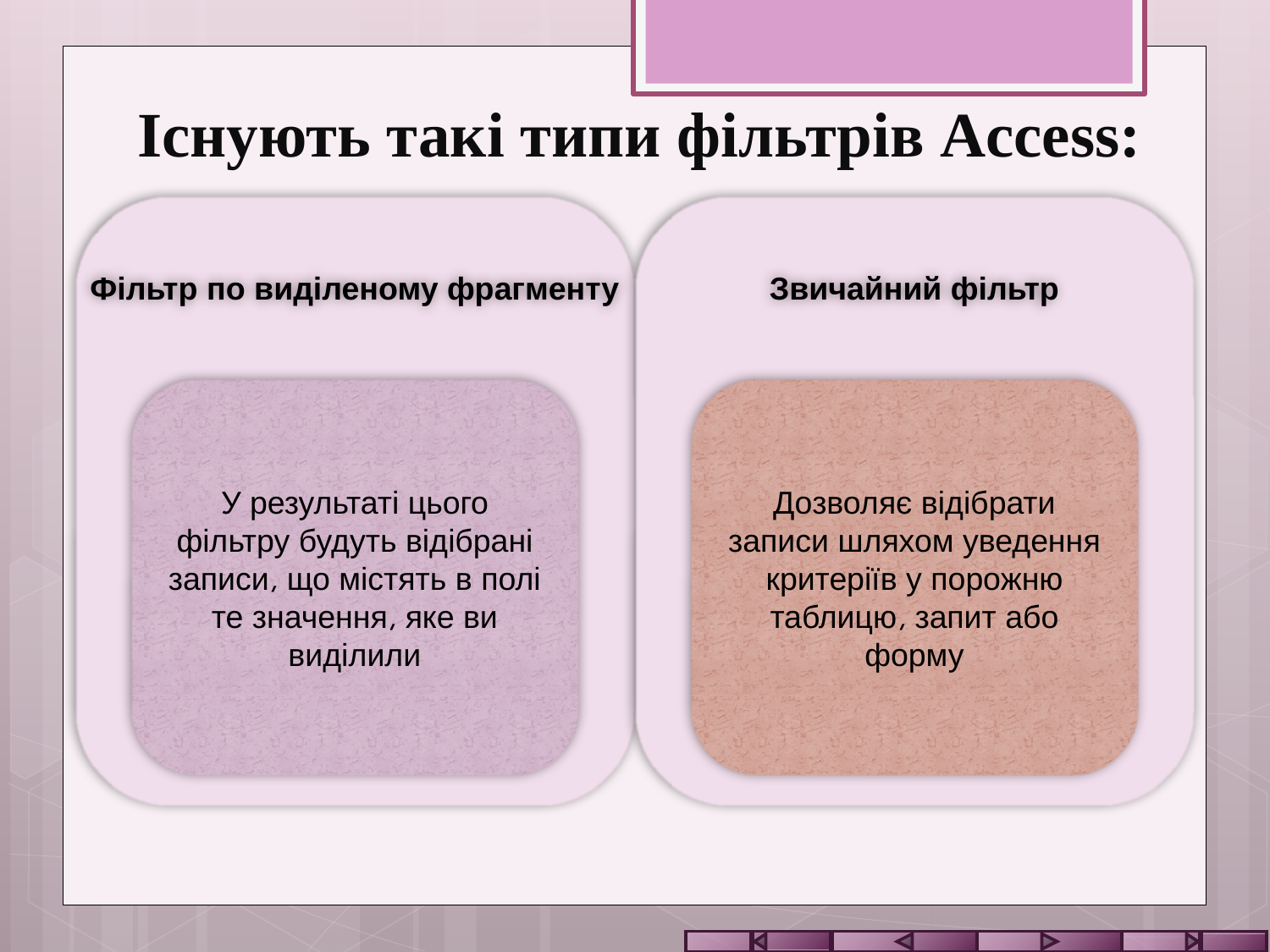

# Існують такі типи фільтрів Access:
Фільтр по виділеному фрагменту
У результаті цього фільтру будуть відібрані записи, що містять в полі те значення, яке ви виділили
Звичайний фільтр
Дозволяє відібрати записи шляхом уведення критеріїв у порожню таблицю, запит або форму